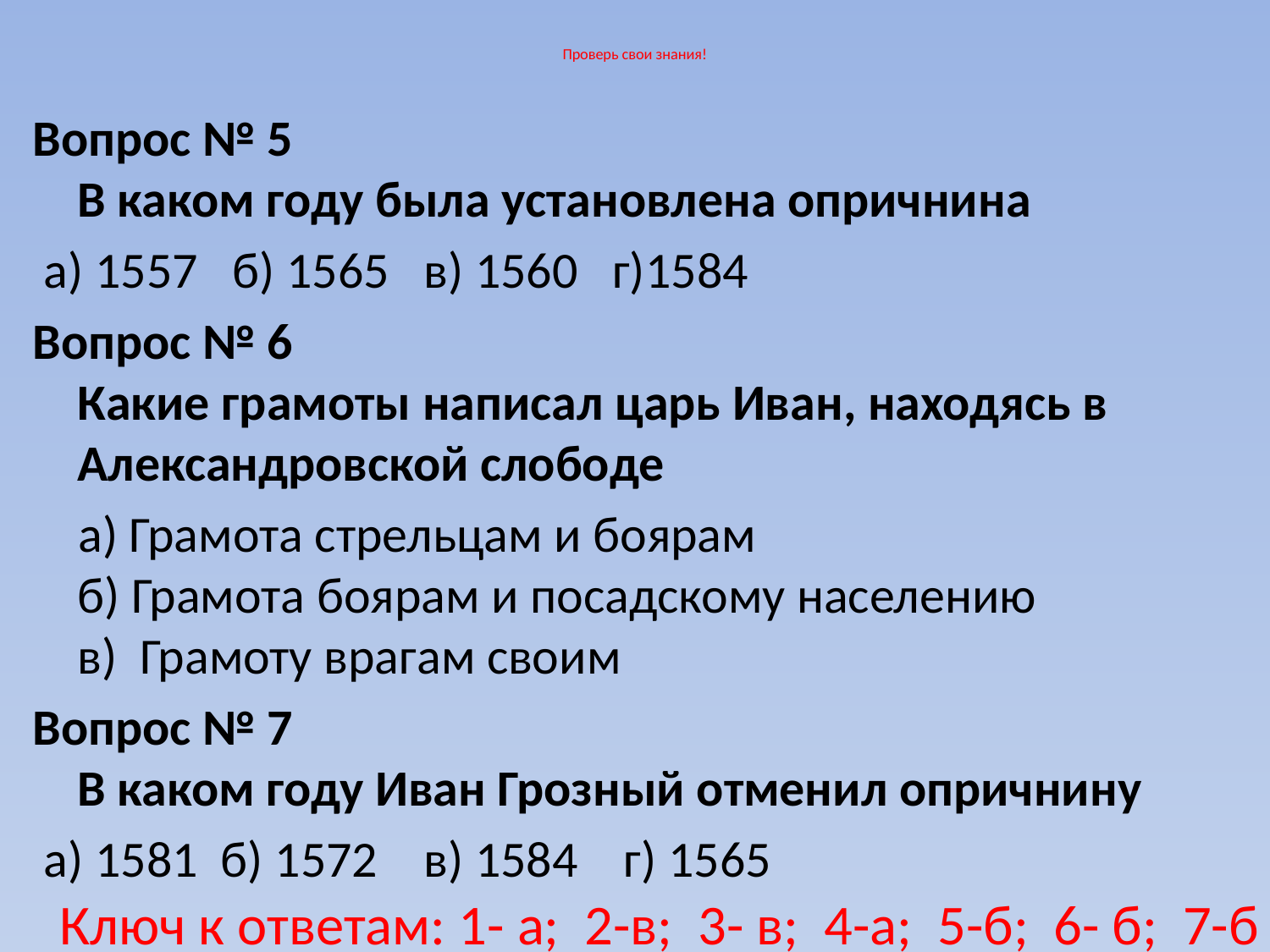

# Проверь свои знания!
Вопрос № 5 
В каком году была установлена опричнина
 а) 1557   б) 1565   в) 1560   г)1584
Вопрос № 6 
Какие грамоты написал царь Иван, находясь в Александровской слободе
    а) Грамота стрельцам и боярам
б) Грамота боярам и посадскому населению
в)  Грамоту врагам своим
Вопрос № 7 
В каком году Иван Грозный отменил опричнину
 а) 1581  б) 1572    в) 1584    г) 1565
Ключ к ответам: 1- а;  2-в;  3- в;  4-а;  5-б;  6- б;  7-б